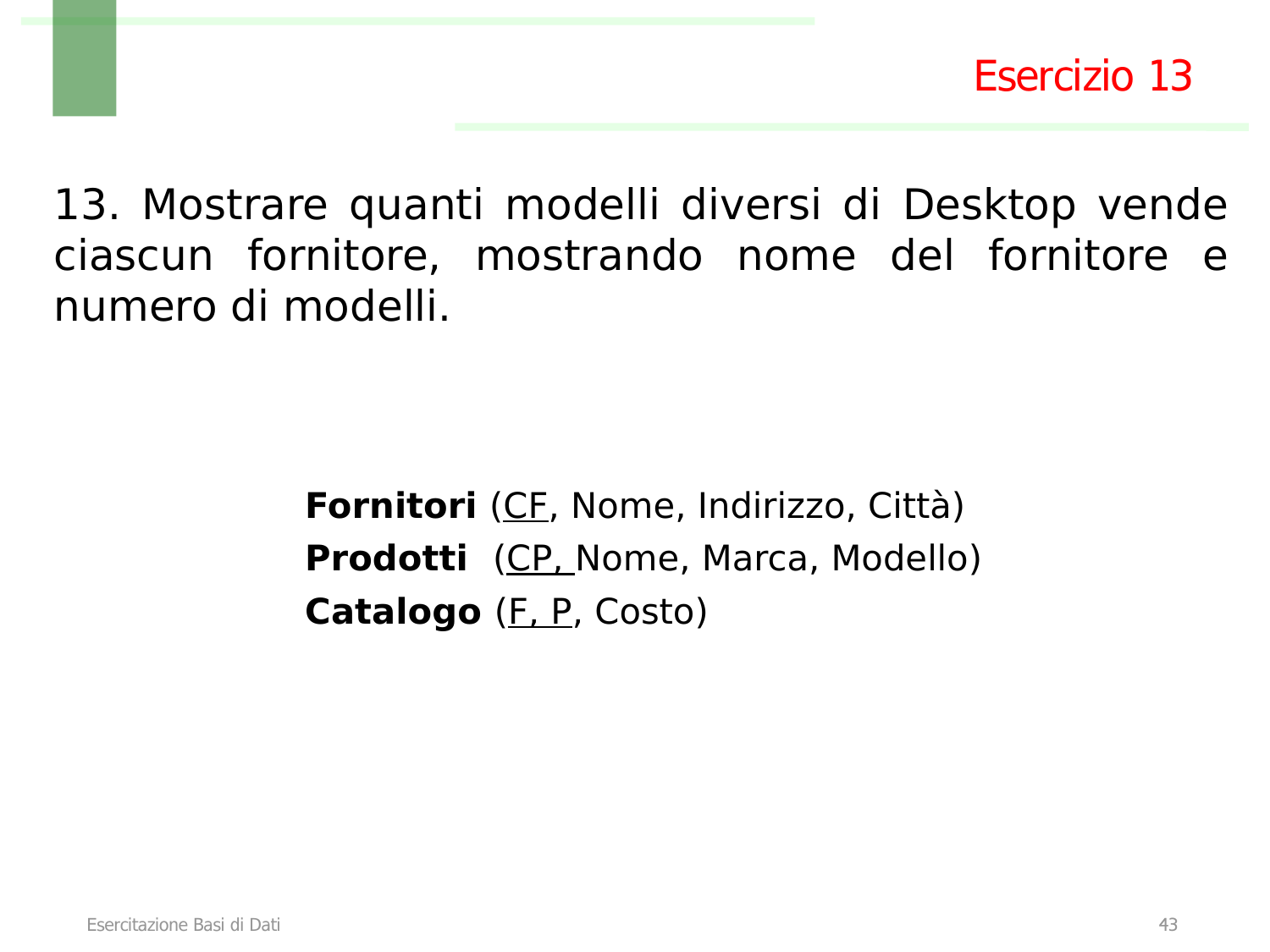

Esercizio 13
13. Mostrare quanti modelli diversi di Desktop vende ciascun fornitore, mostrando nome del fornitore e numero di modelli.

	Fornitori (CF, Nome, Indirizzo, Città)
	Prodotti  (CP, Nome, Marca, Modello)
	Catalogo (F, P, Costo)